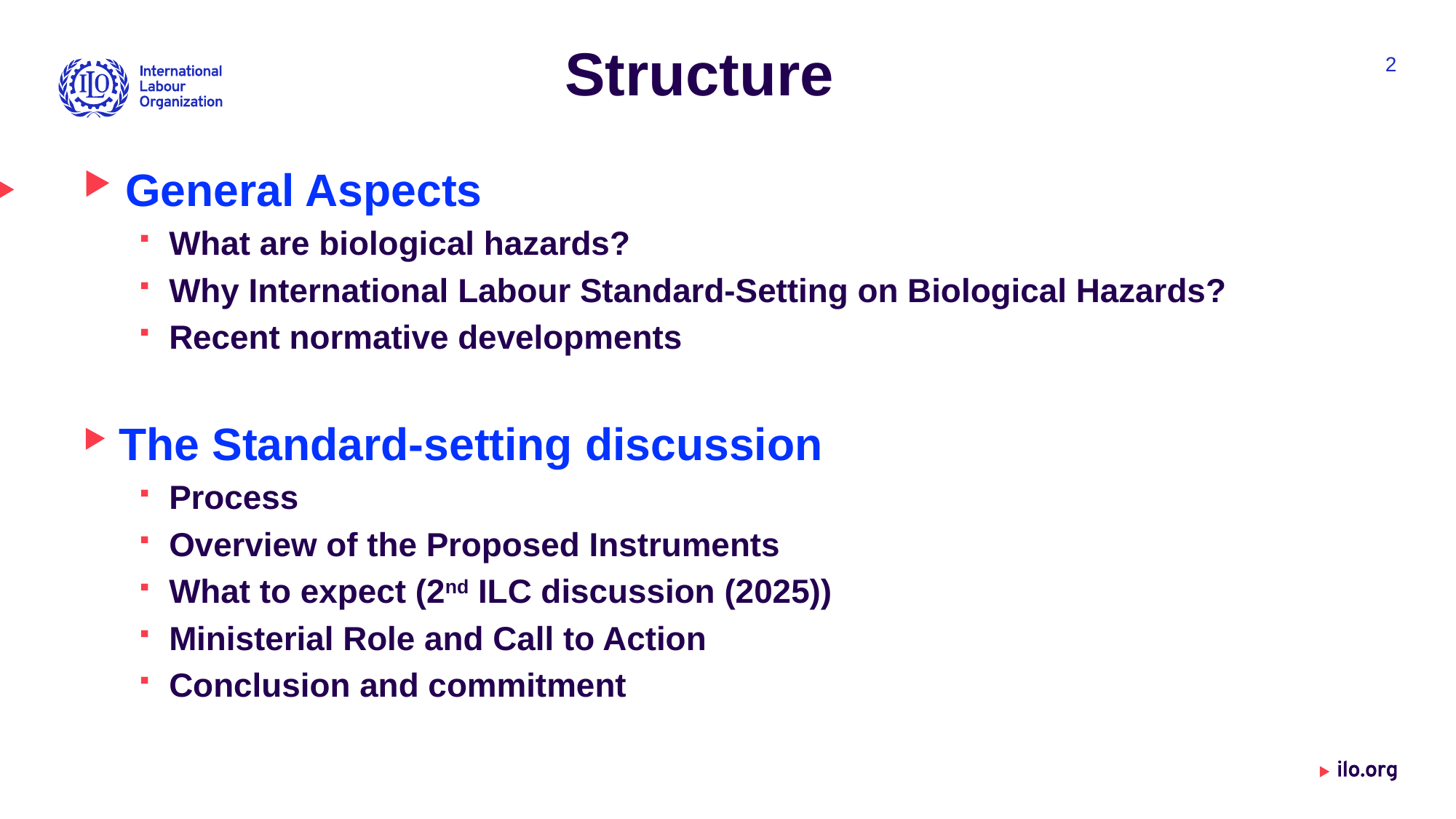

# Structure
2

 General Aspects
What are biological hazards?
Why International Labour Standard-Setting on Biological Hazards?
Recent normative developments

 The Standard-setting discussion
Process
Overview of the Proposed Instruments
What to expect (2nd ILC discussion (2025))
Ministerial Role and Call to Action
Conclusion and commitment

Date: Monday / 01 / October / 2019